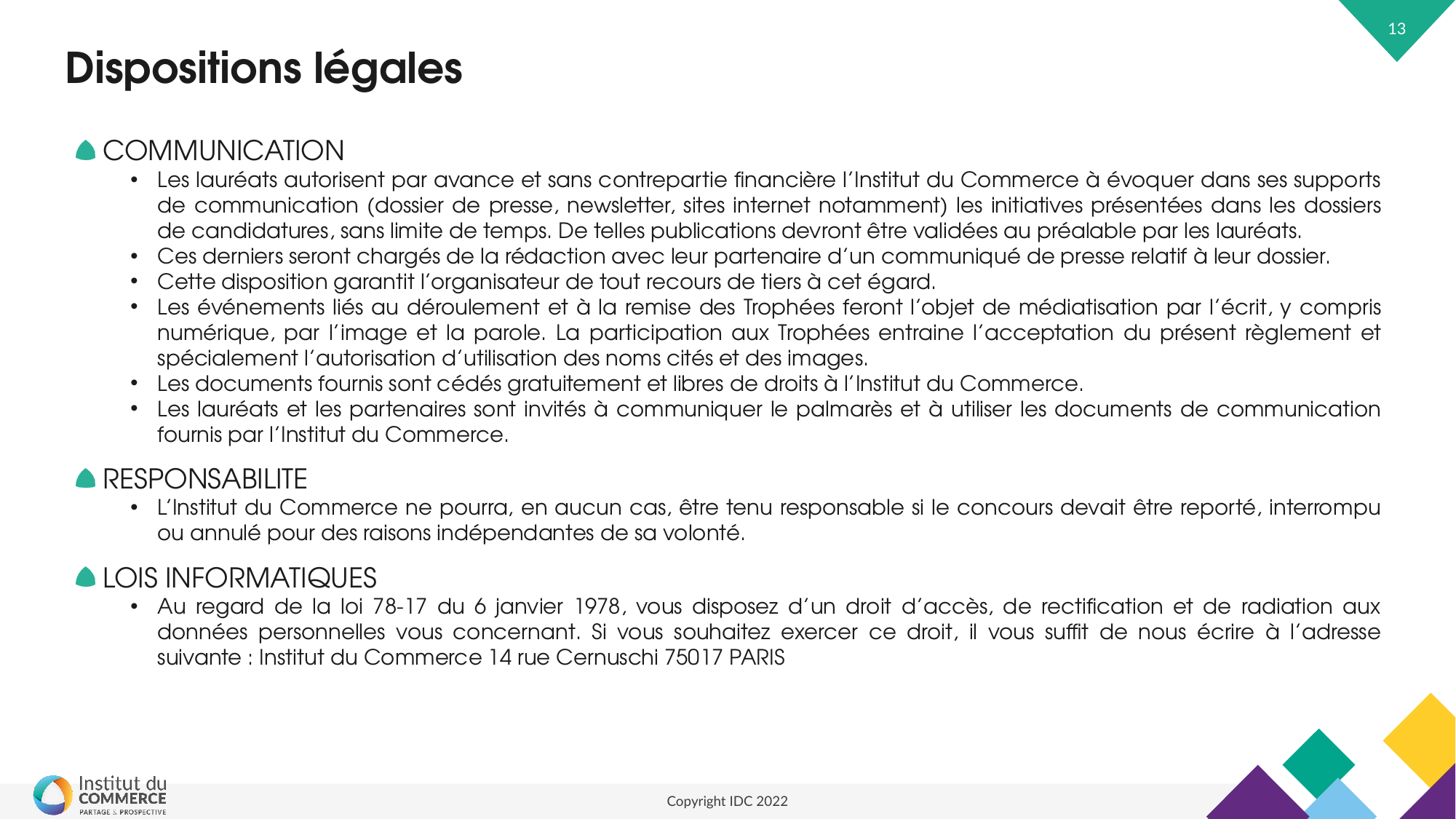

# Dispositions légales
COMMUNICATION
Les lauréats autorisent par avance et sans contrepartie financière l’Institut du Commerce à évoquer dans ses supports de communication (dossier de presse, newsletter, sites internet notamment) les initiatives présentées dans les dossiers de candidatures, sans limite de temps. De telles publications devront être validées au préalable par les lauréats.
Ces derniers seront chargés de la rédaction avec leur partenaire d’un communiqué de presse relatif à leur dossier.
Cette disposition garantit l’organisateur de tout recours de tiers à cet égard.
Les événements liés au déroulement et à la remise des Trophées feront l’objet de médiatisation par l’écrit, y compris numérique, par l’image et la parole. La participation aux Trophées entraine l’acceptation du présent règlement et spécialement l’autorisation d’utilisation des noms cités et des images.
Les documents fournis sont cédés gratuitement et libres de droits à l’Institut du Commerce.
Les lauréats et les partenaires sont invités à communiquer le palmarès et à utiliser les documents de communication fournis par l’Institut du Commerce.
RESPONSABILITE
L’Institut du Commerce ne pourra, en aucun cas, être tenu responsable si le concours devait être reporté, interrompu ou annulé pour des raisons indépendantes de sa volonté.
LOIS INFORMATIQUES
Au regard de la loi 78-17 du 6 janvier 1978, vous disposez d’un droit d’accès, de rectification et de radiation aux données personnelles vous concernant. Si vous souhaitez exercer ce droit, il vous suffit de nous écrire à l’adresse suivante : Institut du Commerce 14 rue Cernuschi 75017 PARIS